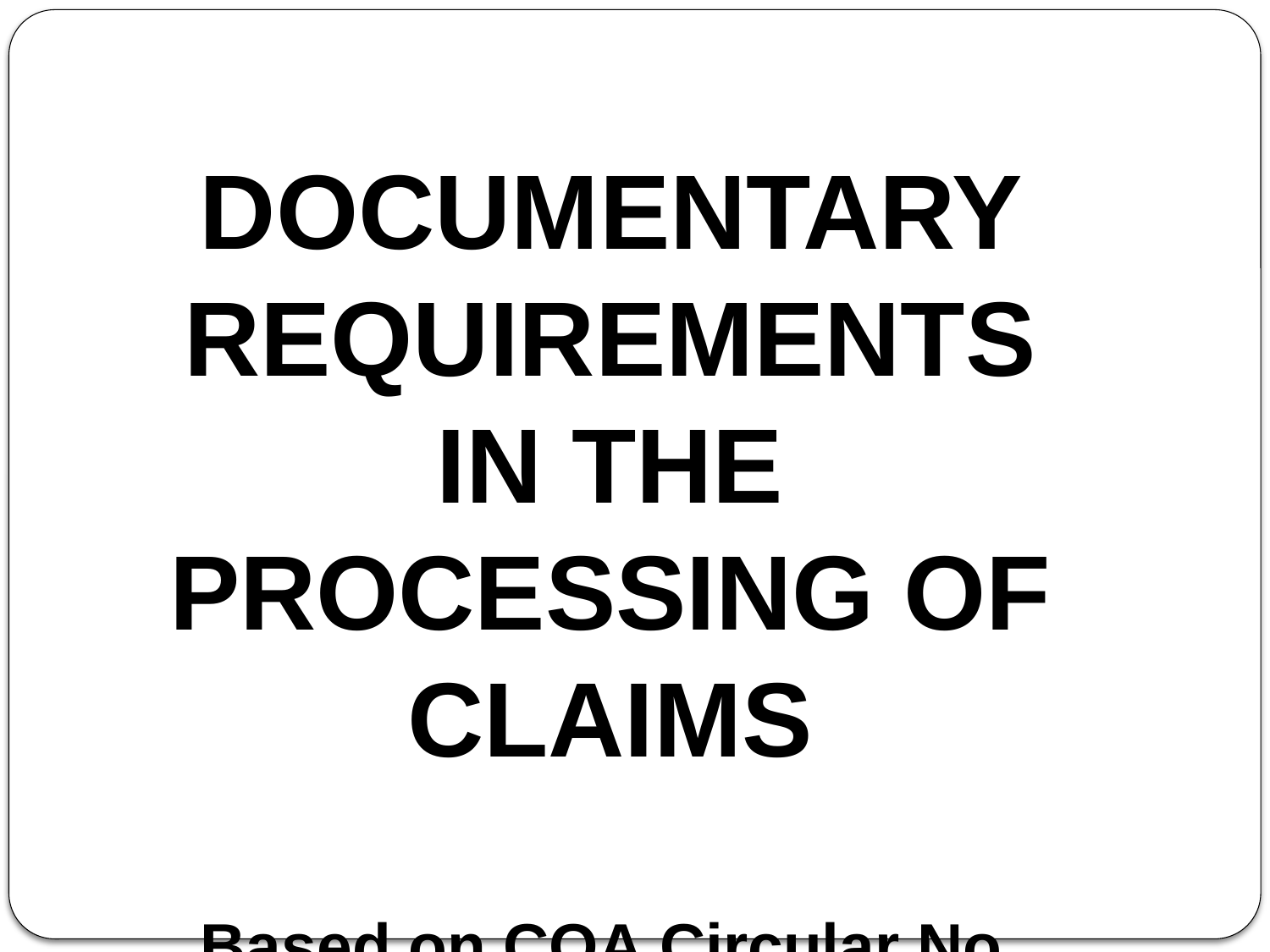

DOCUMENTARY REQUIREMENTS IN THE PROCESSING OF CLAIMS

Based on COA Circular No. 2012-001 dated 14 June 2012